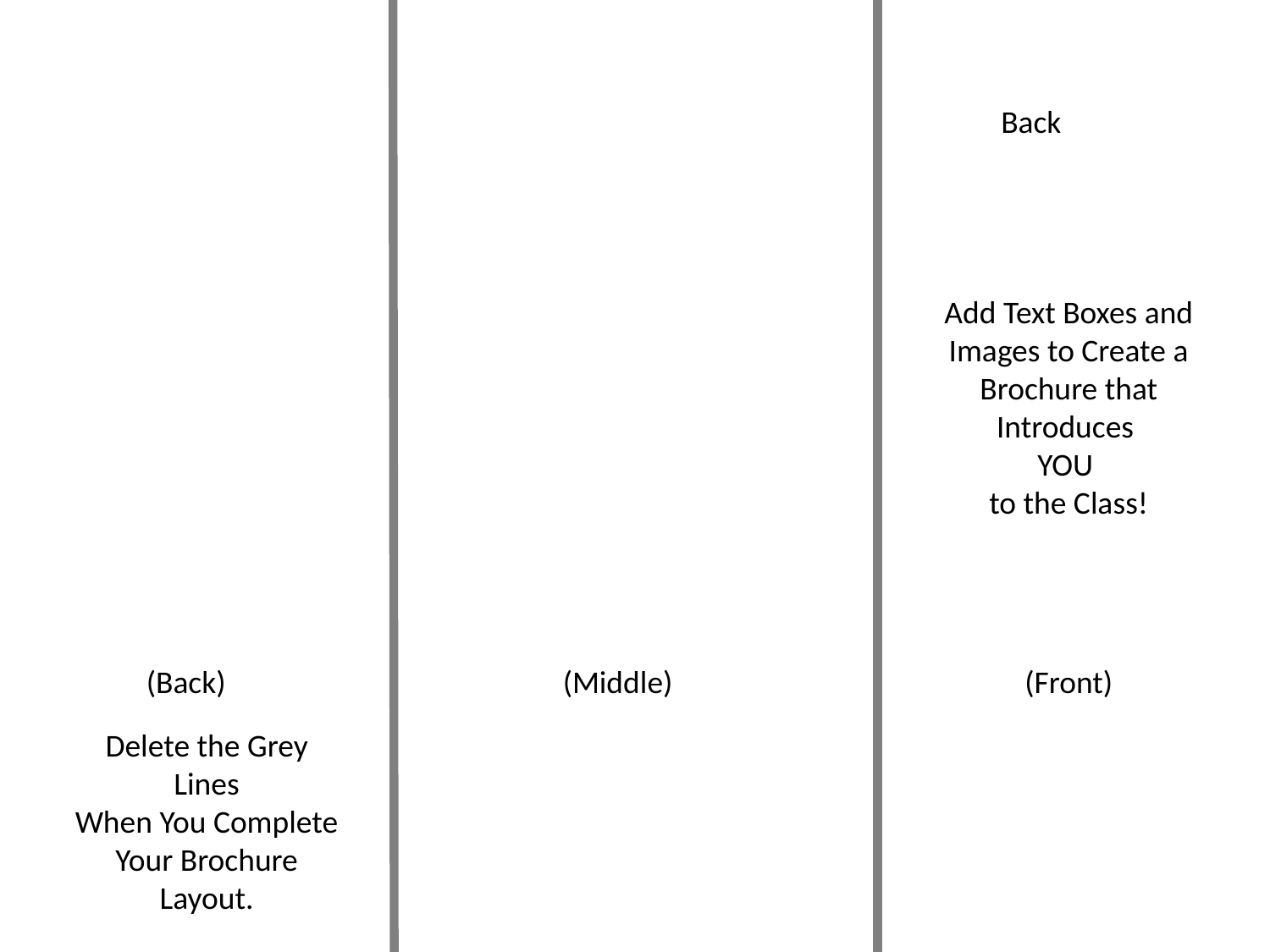

Back
Add Text Boxes and Images to Create a Brochure that Introduces
YOU
to the Class!
(Back)
(Middle)
(Front)
Delete the Grey Lines
When You Complete Your Brochure Layout.